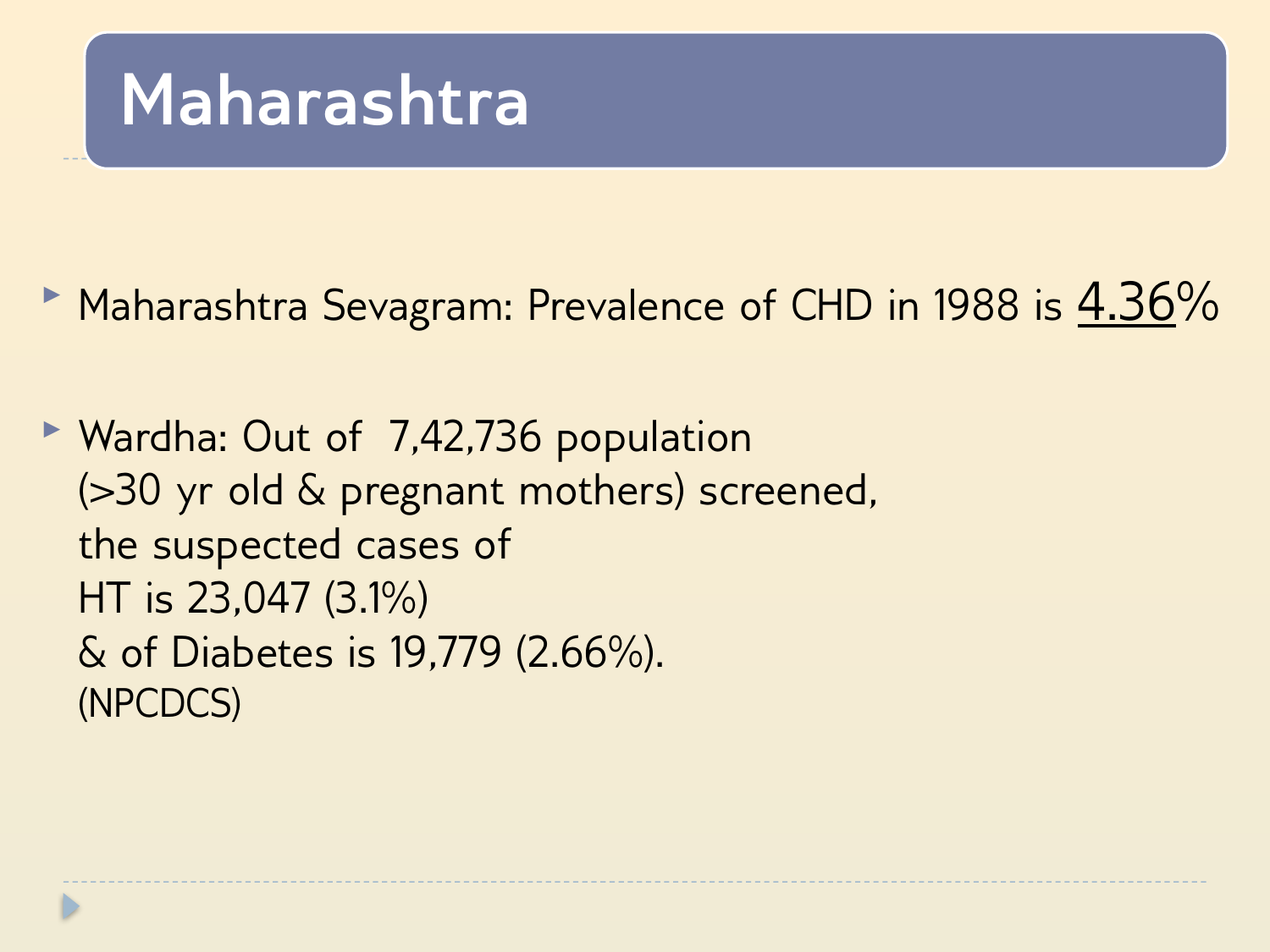

Maharashtra
Maharashtra Sevagram: Prevalence of CHD in 1988 is 4.36%

Wardha: Out of  7,42,736 population
(>30 yr old & pregnant mothers) screened,
the suspected cases of
HT is 23,047 (3.1%)
& of Diabetes is 19,779 (2.66%).
(NPCDCS)